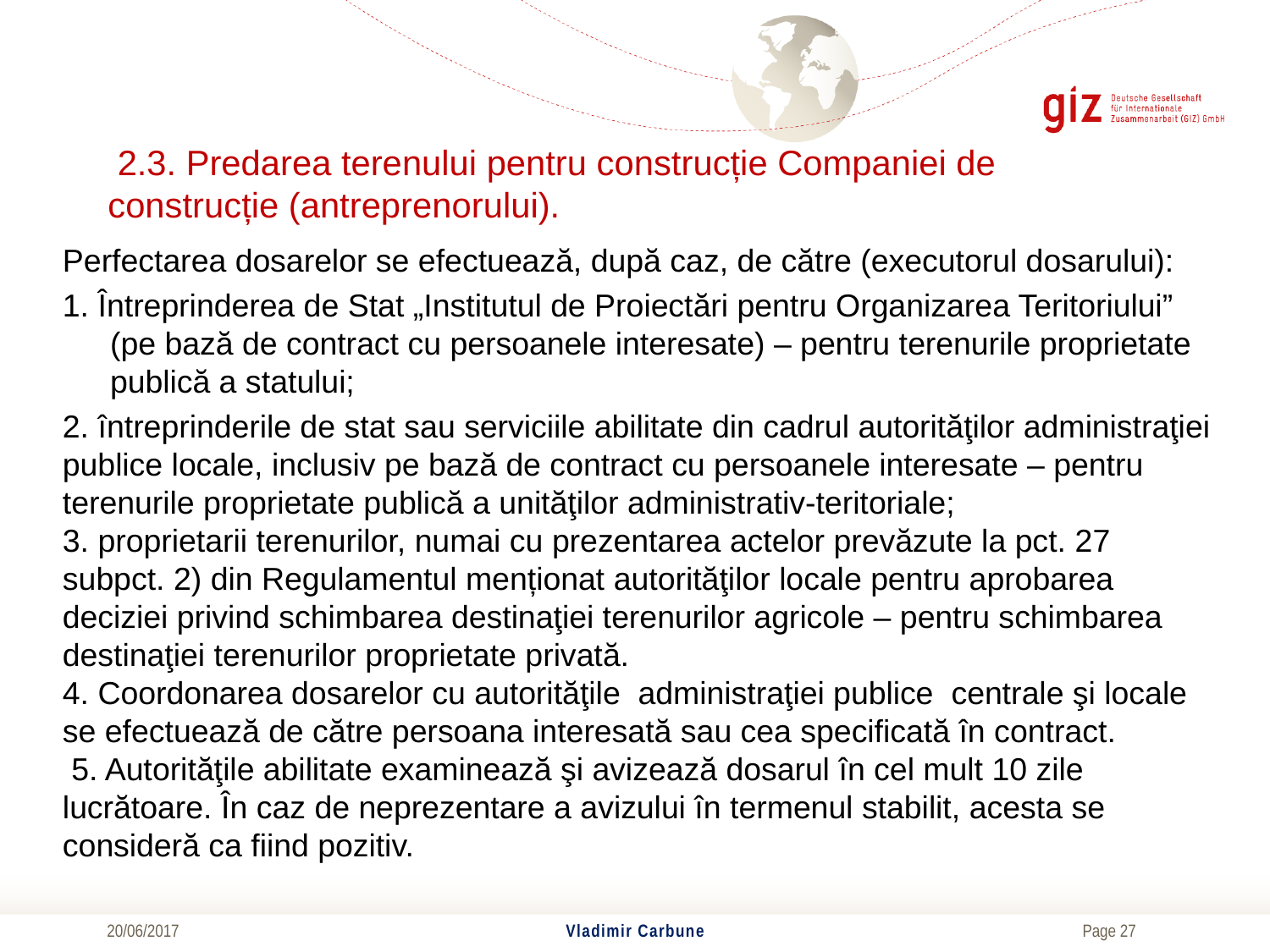

# 2.3. Predarea terenului pentru construcție Companiei de construcție (antreprenorului).
Perfectarea dosarelor se efectuează, după caz, de către (executorul dosarului):
1. Întreprinderea de Stat „Institutul de Proiectări pentru Organizarea Teritoriului” (pe bază de contract cu persoanele interesate) – pentru terenurile proprietate publică a statului;
2. întreprinderile de stat sau serviciile abilitate din cadrul autorităţilor administraţiei publice locale, inclusiv pe bază de contract cu persoanele interesate – pentru terenurile proprietate publică a unităţilor administrativ-teritoriale; 
3. proprietarii terenurilor, numai cu prezentarea actelor prevăzute la pct. 27 subpct. 2) din Regulamentul menționat autorităţilor locale pentru aprobarea deciziei privind schimbarea destinaţiei terenurilor agricole – pentru schimbarea destinaţiei terenurilor proprietate privată.
4. Coordonarea dosarelor cu autorităţile  administraţiei publice  centrale şi locale se efectuează de către persoana interesată sau cea specificată în contract. 
 5. Autorităţile abilitate examinează şi avizează dosarul în cel mult 10 zile lucrătoare. În caz de neprezentare a avizului în termenul stabilit, acesta se consideră ca fiind pozitiv.
20/06/2017
Vladimir Carbune